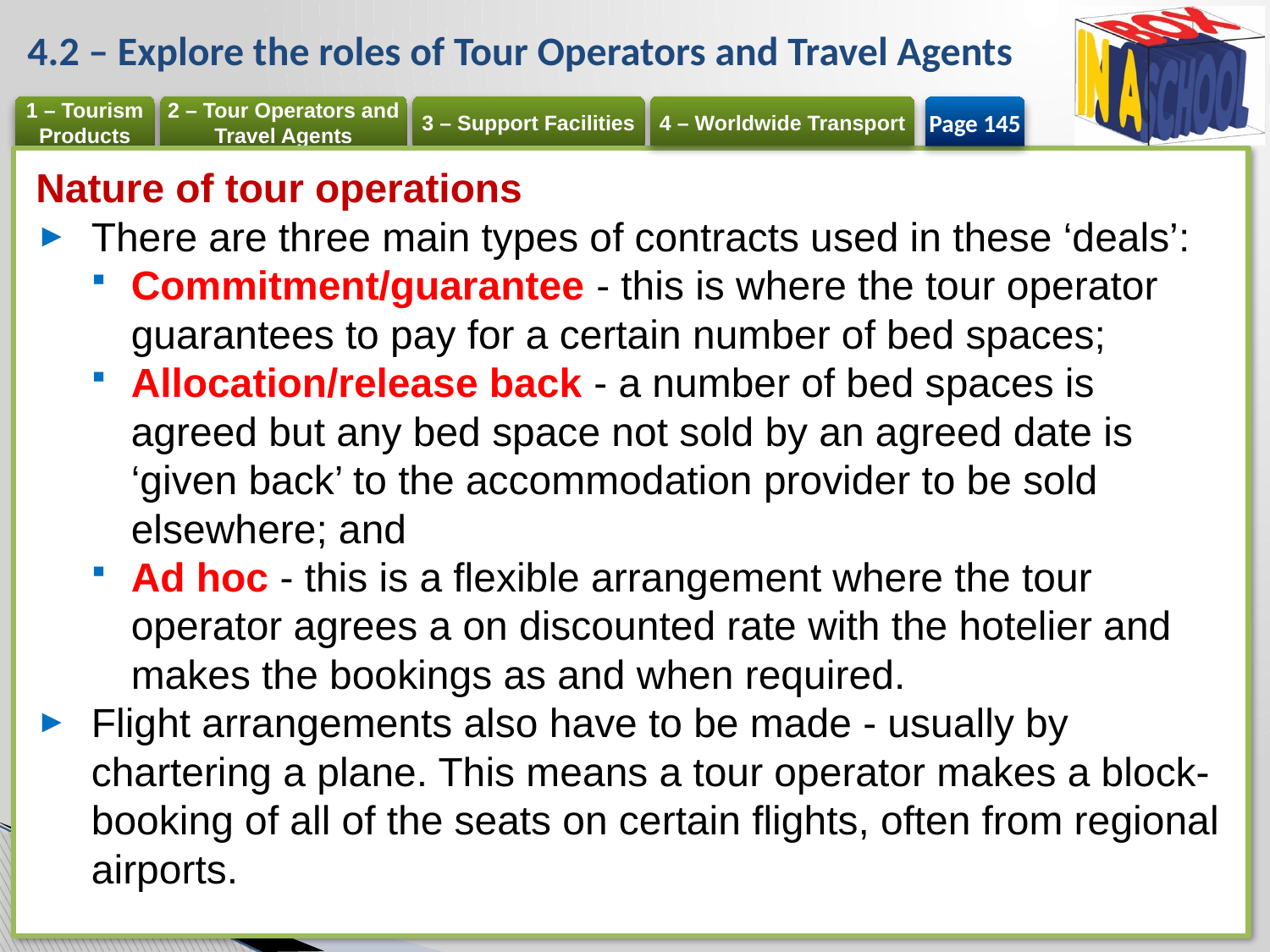

# 4.2 – Explore the roles of Tour Operators and Travel Agents
Page 145
Nature of tour operations
There are three main types of contracts used in these ‘deals’:
Commitment/guarantee - this is where the tour operator guarantees to pay for a certain number of bed spaces;
Allocation/release back - a number of bed spaces is agreed but any bed space not sold by an agreed date is ‘given back’ to the accommodation provider to be sold elsewhere; and
Ad hoc - this is a flexible arrangement where the tour operator agrees a on discounted rate with the hotelier and makes the bookings as and when required.
Flight arrangements also have to be made - usually by chartering a plane. This means a tour operator makes a block-booking of all of the seats on certain flights, often from regional airports.